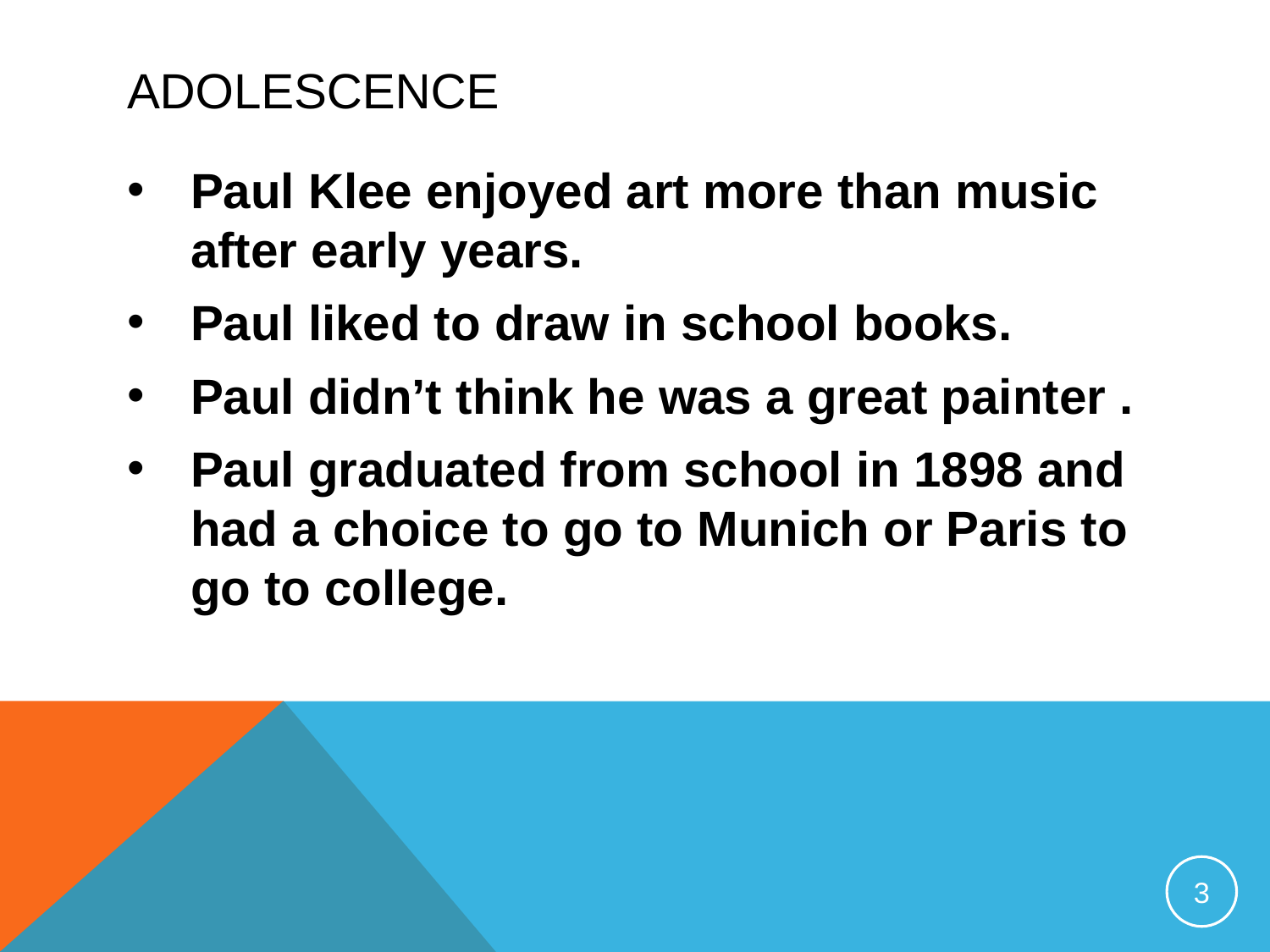

# adolescence
Paul Klee enjoyed art more than music after early years.
Paul liked to draw in school books.
Paul didn’t think he was a great painter .
Paul graduated from school in 1898 and had a choice to go to Munich or Paris to go to college.
3